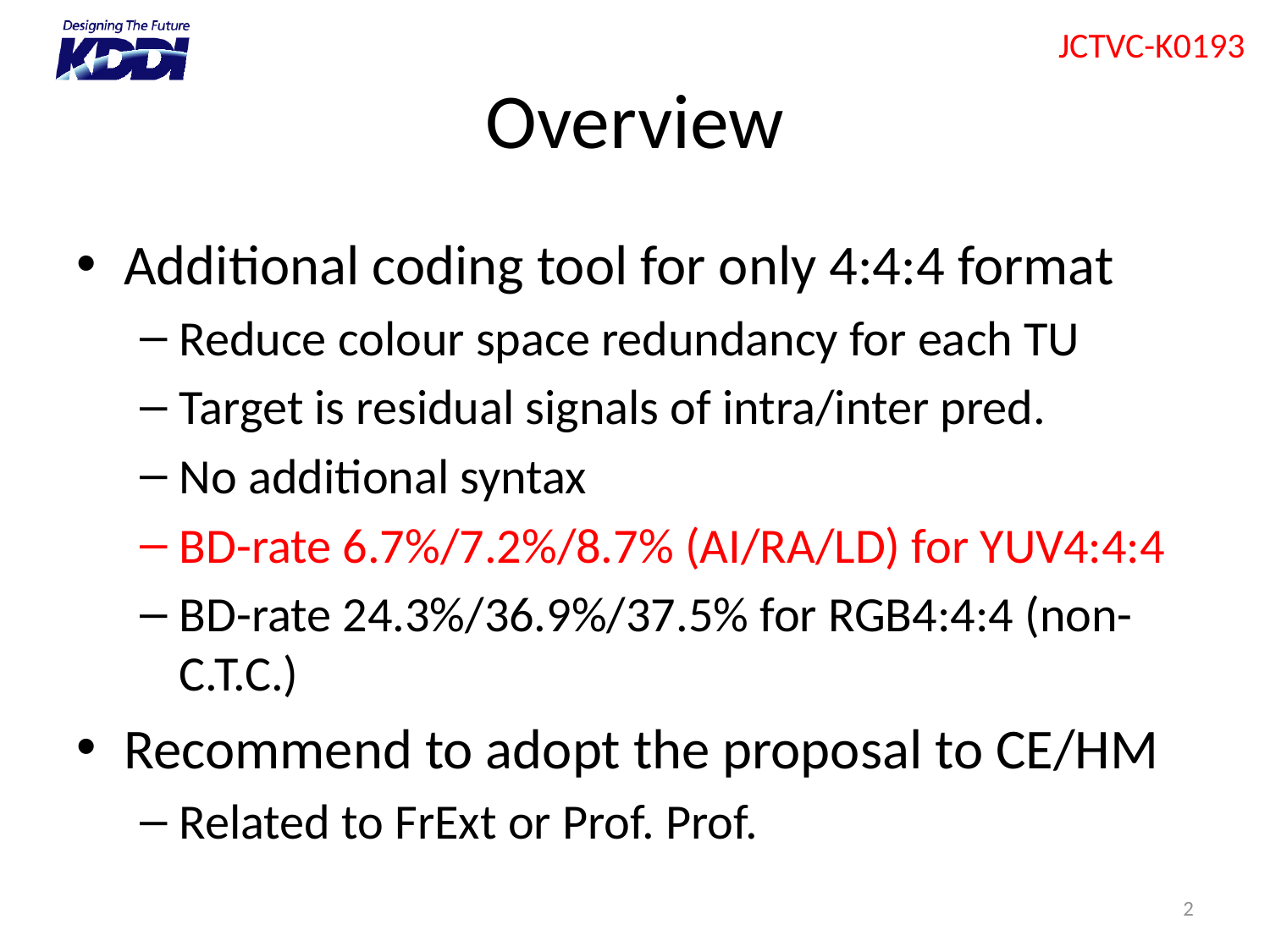

# Overview
Additional coding tool for only 4:4:4 format
Reduce colour space redundancy for each TU
Target is residual signals of intra/inter pred.
No additional syntax
BD-rate 6.7%/7.2%/8.7% (AI/RA/LD) for YUV4:4:4
BD-rate 24.3%/36.9%/37.5% for RGB4:4:4 (non-C.T.C.)
Recommend to adopt the proposal to CE/HM
Related to FrExt or Prof. Prof.
2